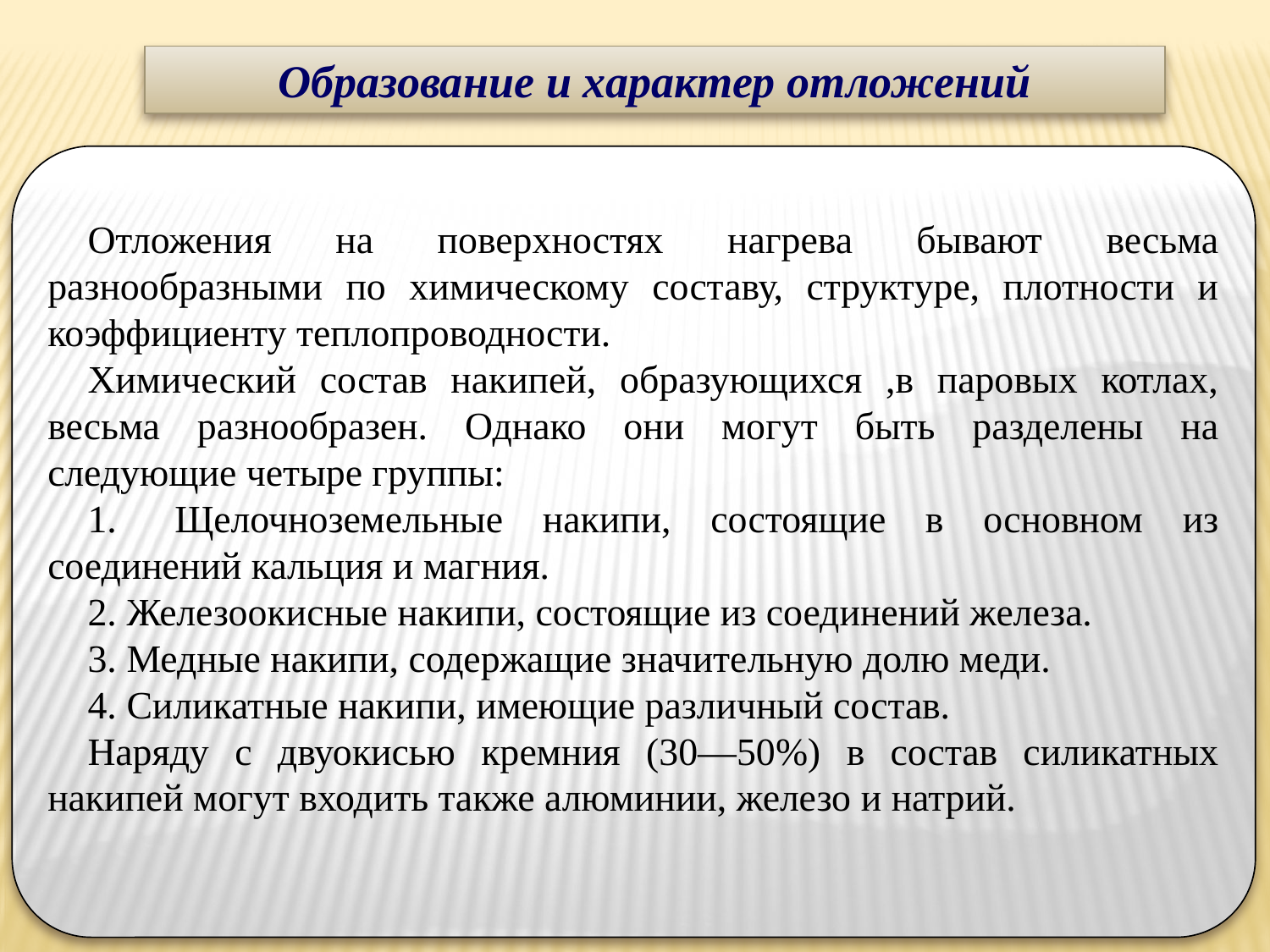

Образование и характер отложений

Отложения на поверхностях нагрева бывают весьма разнообразными по химическому составу, структуре, плотности и коэффициенту теплопроводности.
Химический состав накипей, образующихся ,в паровых котлах, весьма разнообразен. Однако они могут быть разделены на следующие четыре группы:
1.	Щелочноземельные накипи, состоящие в основном из
соединений кальция и магния.
2. Железоокисные накипи, состоящие из соединений железа.
3. Медные накипи, содержащие значительную долю меди.
4. Силикатные накипи, имеющие различный состав.
Наряду с двуокисью кремния (30—50%) в состав силикатных накипей могут входить также алюминии, железо и натрий.